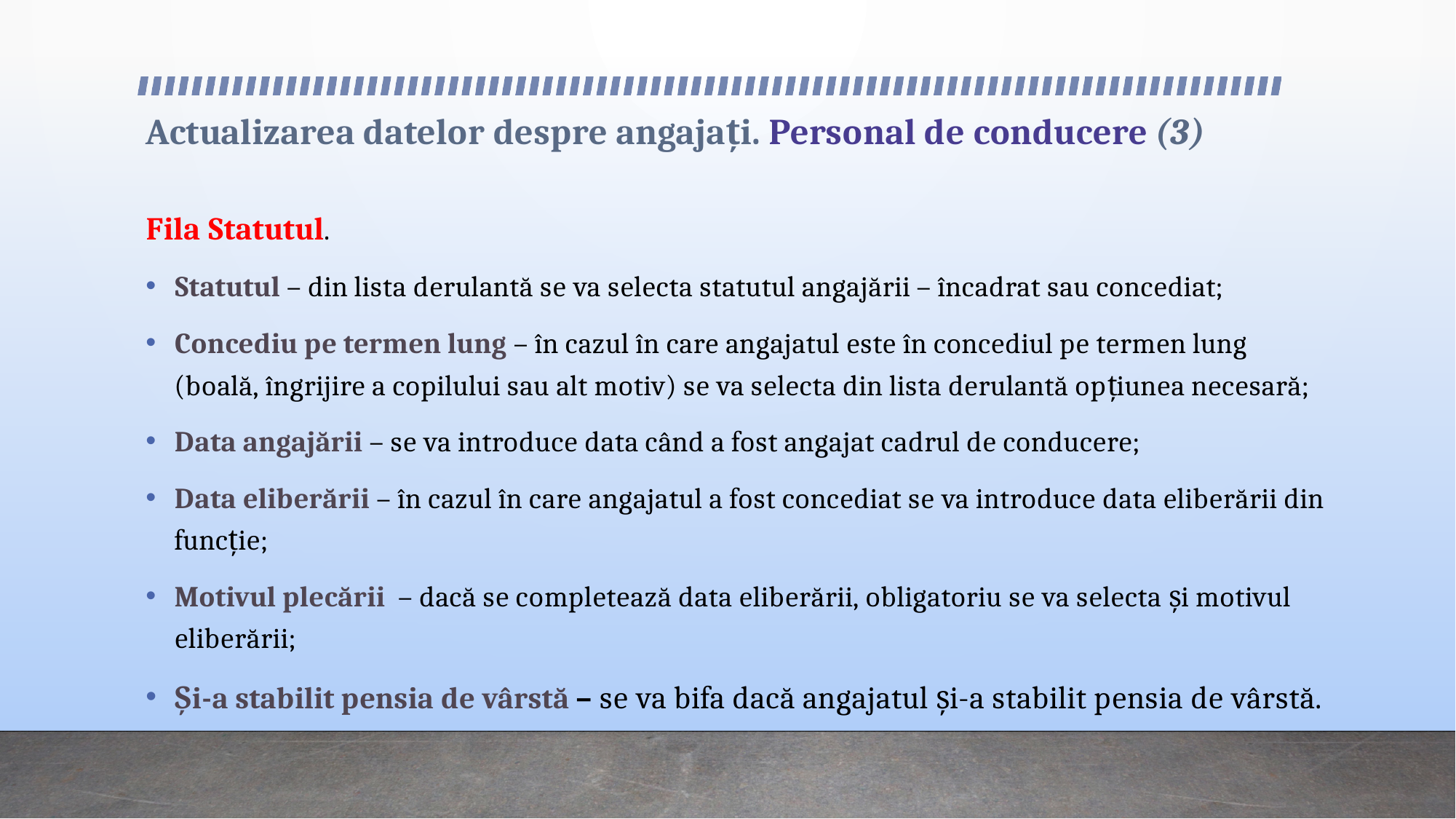

# Actualizarea datelor despre angajați. Personal de conducere (3)
Fila Statutul.
Statutul – din lista derulantă se va selecta statutul angajării – încadrat sau concediat;
Concediu pe termen lung – în cazul în care angajatul este în concediul pe termen lung (boală, îngrijire a copilului sau alt motiv) se va selecta din lista derulantă opțiunea necesară;
Data angajării – se va introduce data când a fost angajat cadrul de conducere;
Data eliberării – în cazul în care angajatul a fost concediat se va introduce data eliberării din funcție;
Motivul plecării  – dacă se completează data eliberării, obligatoriu se va selecta și motivul eliberării;
Și-a stabilit pensia de vârstă – se va bifa dacă angajatul și-a stabilit pensia de vârstă.